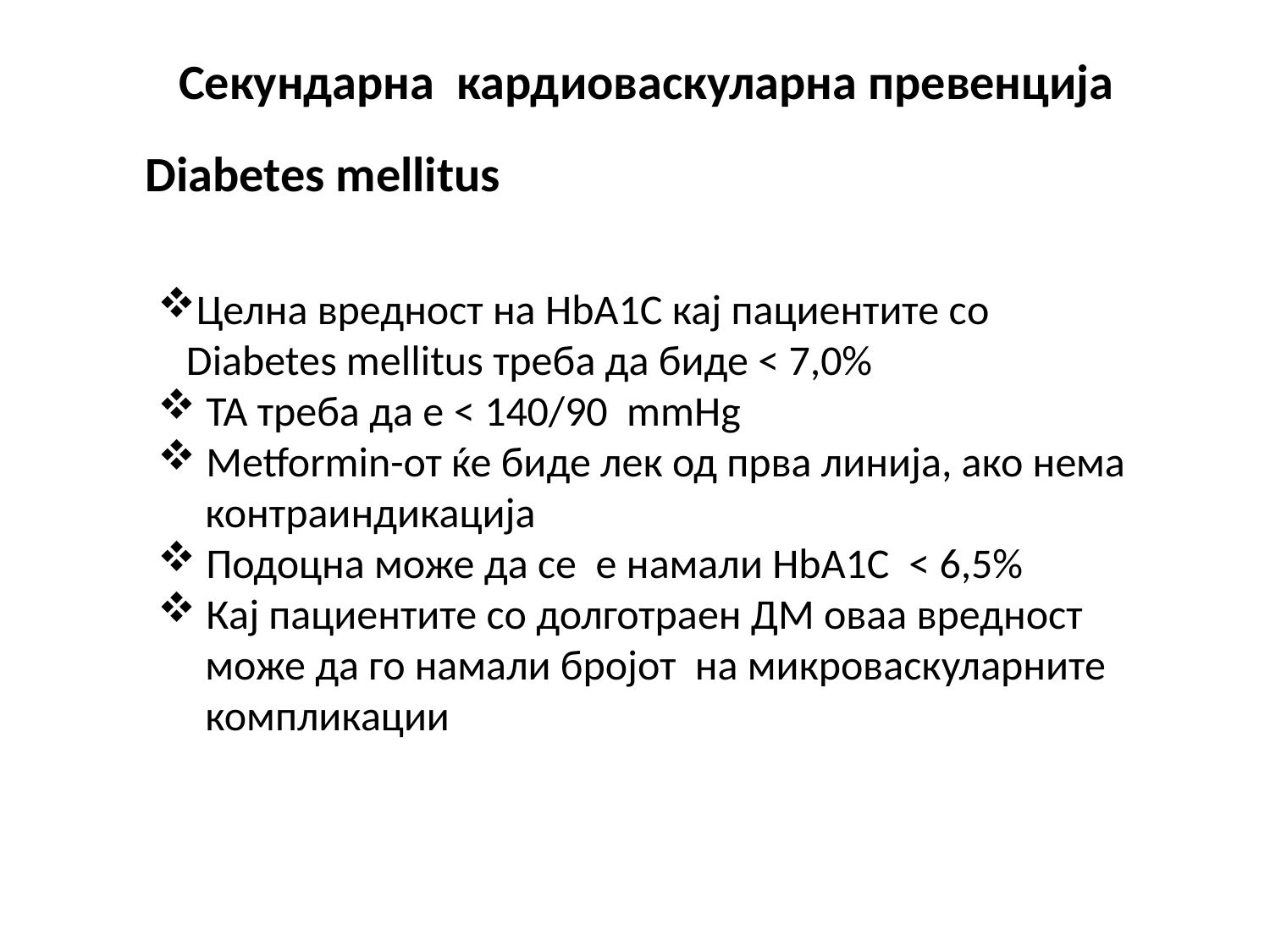

# Секундарна  кардиоваскуларна превенција
Diabetes mellitus
Целна вредност на HbA1C кај пациентите со
   Diabetes mellitus треба да биде < 7,0%
 TA треба да е < 140/90  mmHg
 Metformin-от ќе биде лек од прва линија, ако нема
     контраиндикација
 Подоцна може да се  е намали HbA1C  < 6,5%
 Кај пациентите со долготраен ДМ оваа вредност
     може да го намали бројот  на микроваскуларните
     компликации